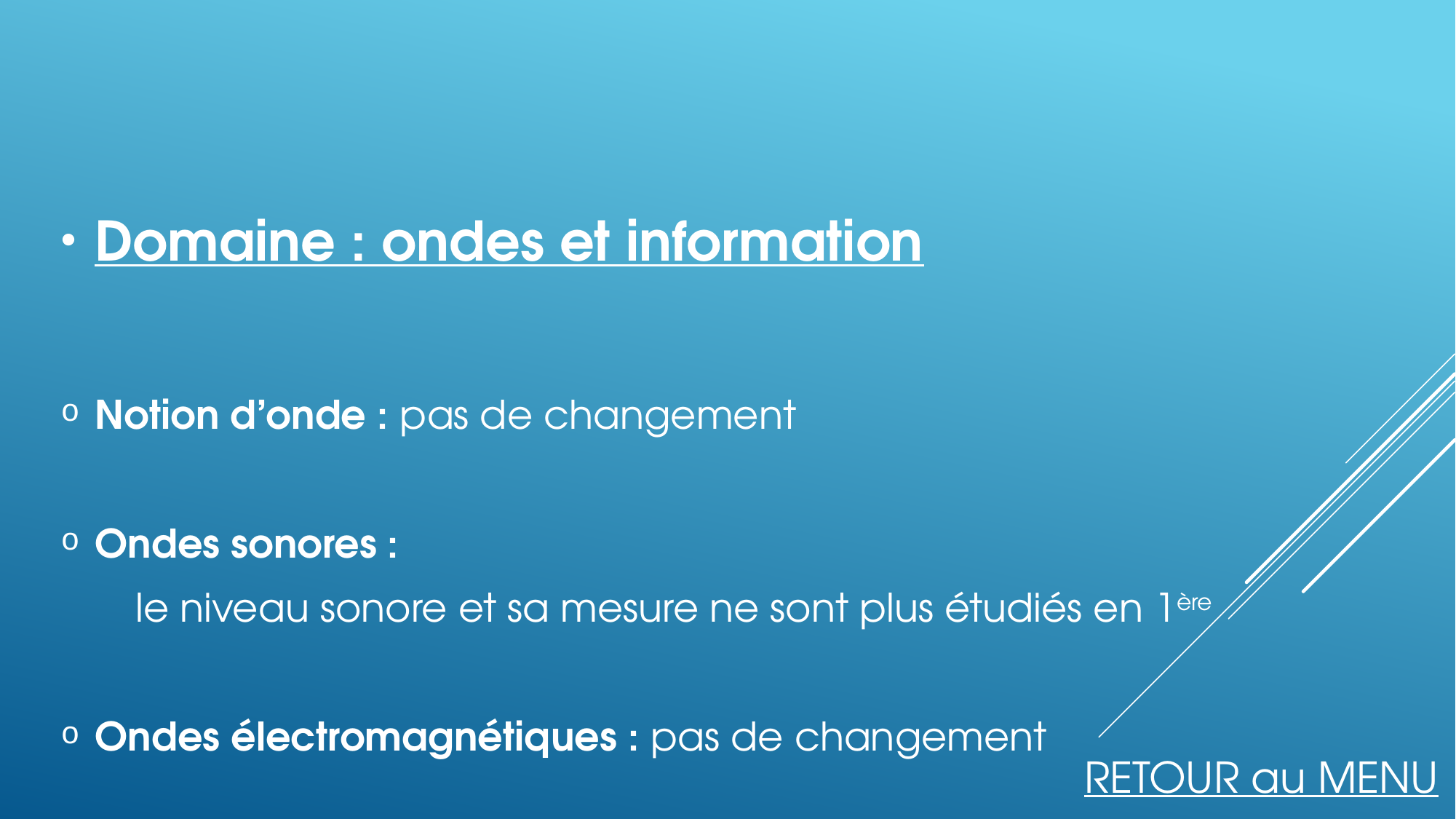

Domaine : ondes et information

Notion d’onde : pas de changement

Ondes sonores :
le niveau sonore et sa mesure ne sont plus étudiés en 1ère

Ondes électromagnétiques : pas de changement

RETOUR au MENU